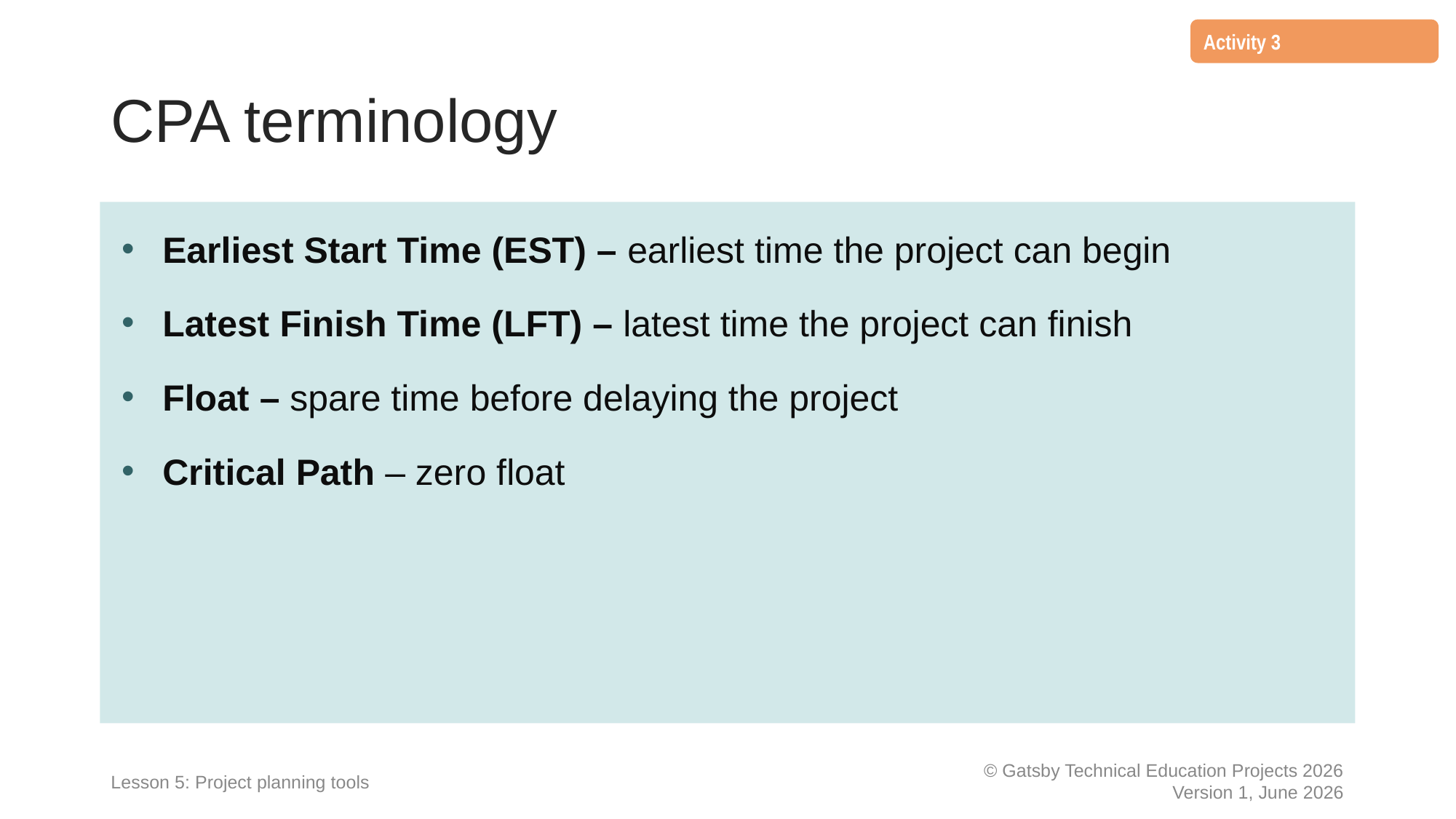

Activity 3
CPA terminology
Earliest Start Time (EST) – earliest time the project can begin
Latest Finish Time (LFT) – latest time the project can finish
Float – spare time before delaying the project
Critical Path – zero float

Lesson 5: Project planning tools